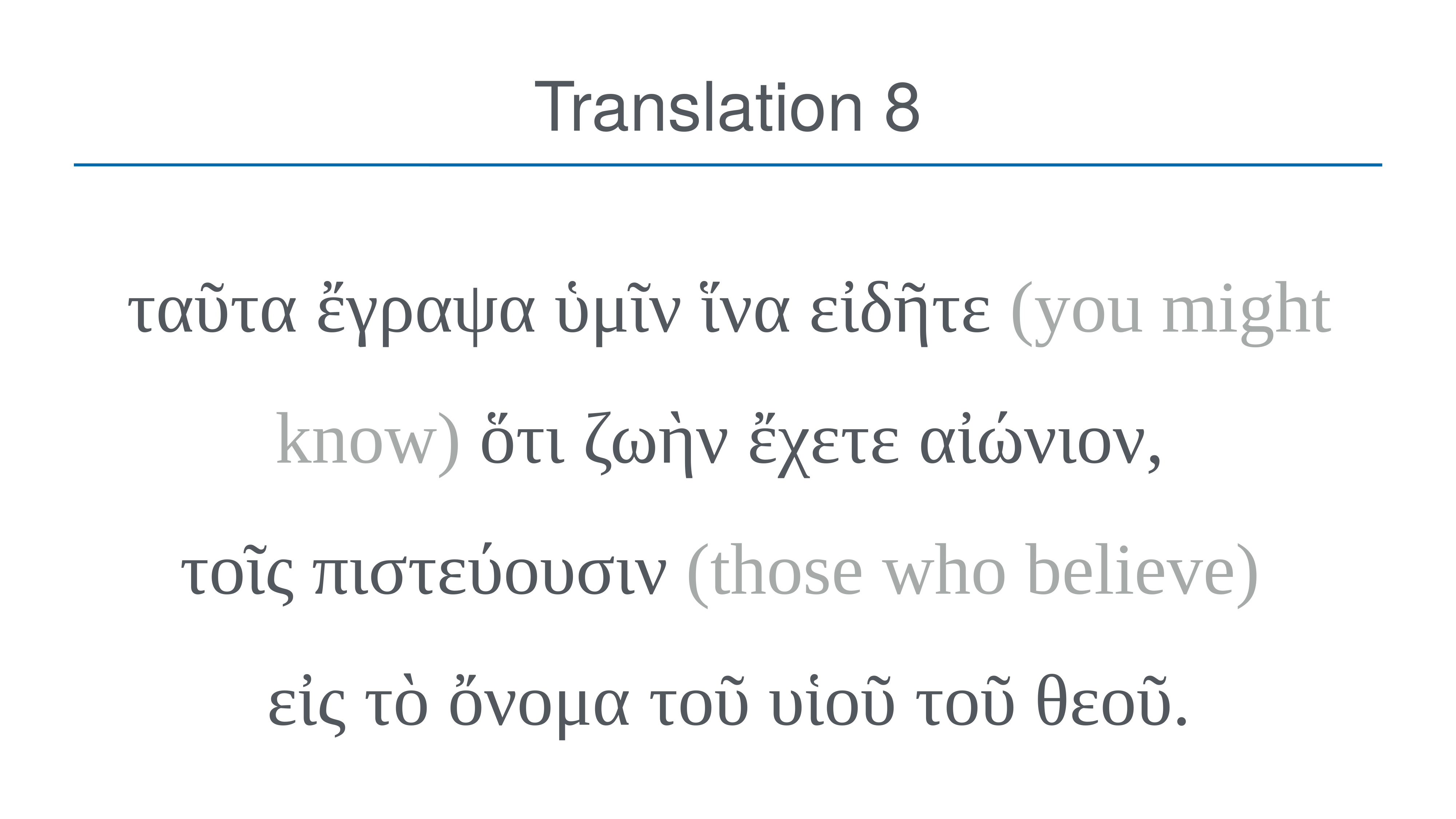

# Translation 8
ταῦτα ἔγραψα ὑμῖν ἵνα εἰδῆτε (you might know) ὅτι ζωὴν ἔχετε αἰώνιον,
τοῖς πιστεύουσιν (those who believe)
εἰς τὸ ὄνομα τοῦ υἱοῦ τοῦ θεοῦ.